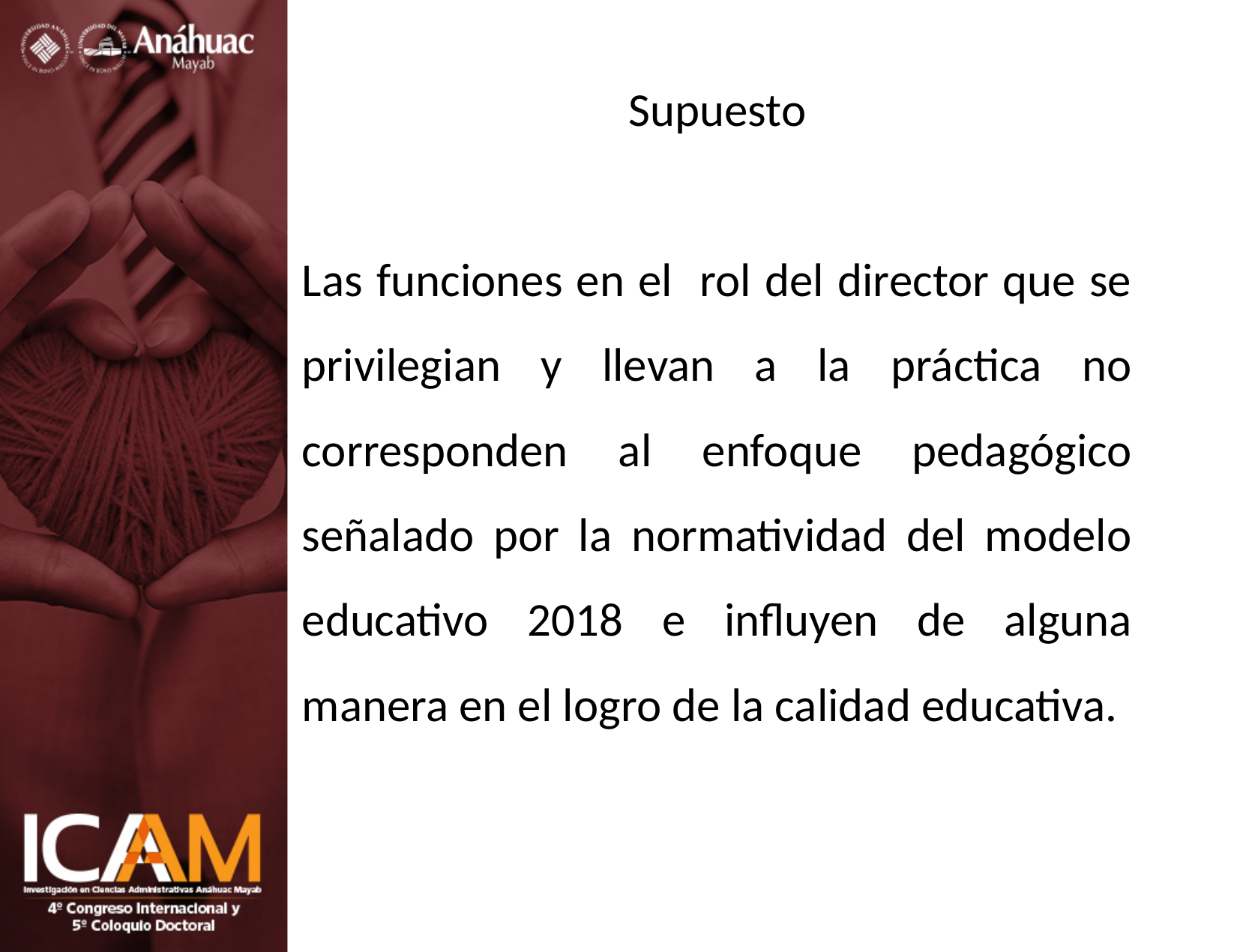

Supuesto

Las funciones en el  rol del director que se privilegian y llevan a la práctica no corresponden al enfoque pedagógico señalado por la normatividad del modelo educativo 2018 e influyen de alguna manera en el logro de la calidad educativa.